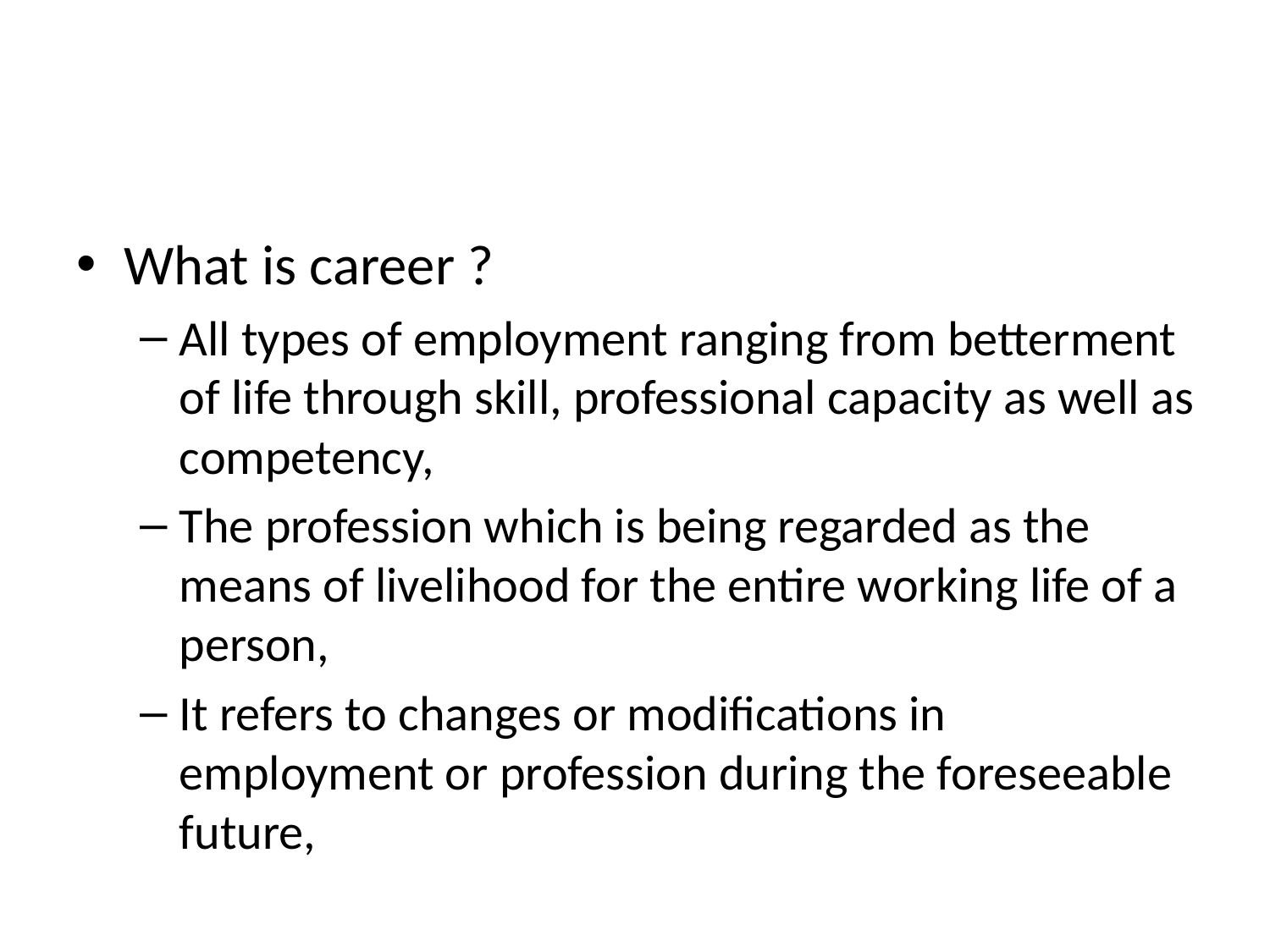

#
What is career ?
All types of employment ranging from betterment of life through skill, professional capacity as well as competency,
The profession which is being regarded as the means of livelihood for the entire working life of a person,
It refers to changes or modifications in employment or profession during the foreseeable future,